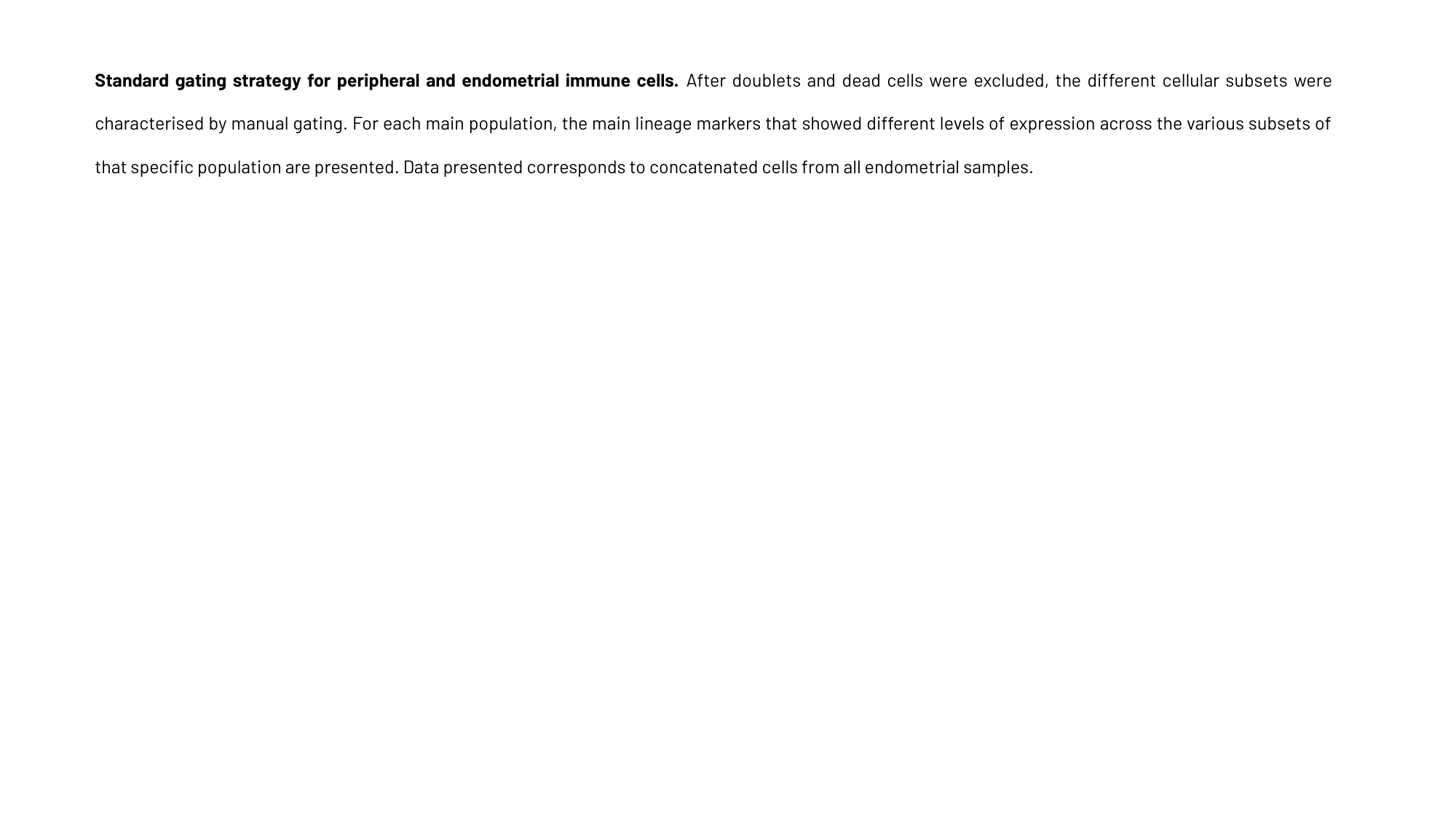

Standard gating strategy for peripheral and endometrial immune cells. After doublets and dead cells were excluded, the different cellular subsets were characterised by manual gating. For each main population, the main lineage markers that showed different levels of expression across the various subsets of that specific population are presented. Data presented corresponds to concatenated cells from all endometrial samples.